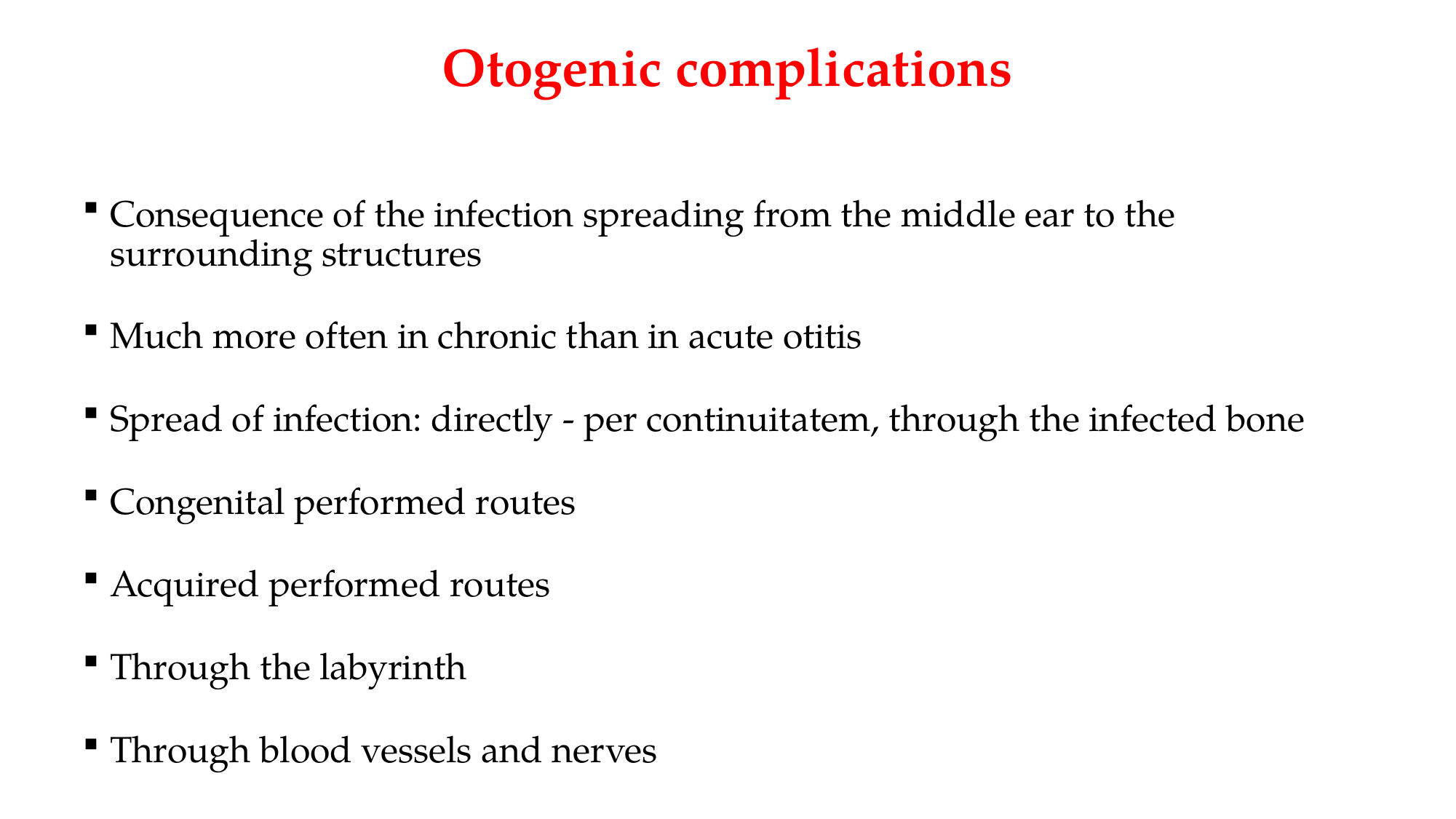

Otogenic complications
Consequence of the infection spreading from the middle ear to the surrounding structures

Much more often in chronic than in acute otitis

Spread of infection: directly - per continuitatem, through the infected bone

Congenital performed routes

Acquired performed routes

Through the labyrinth

Through blood vessels and nerves